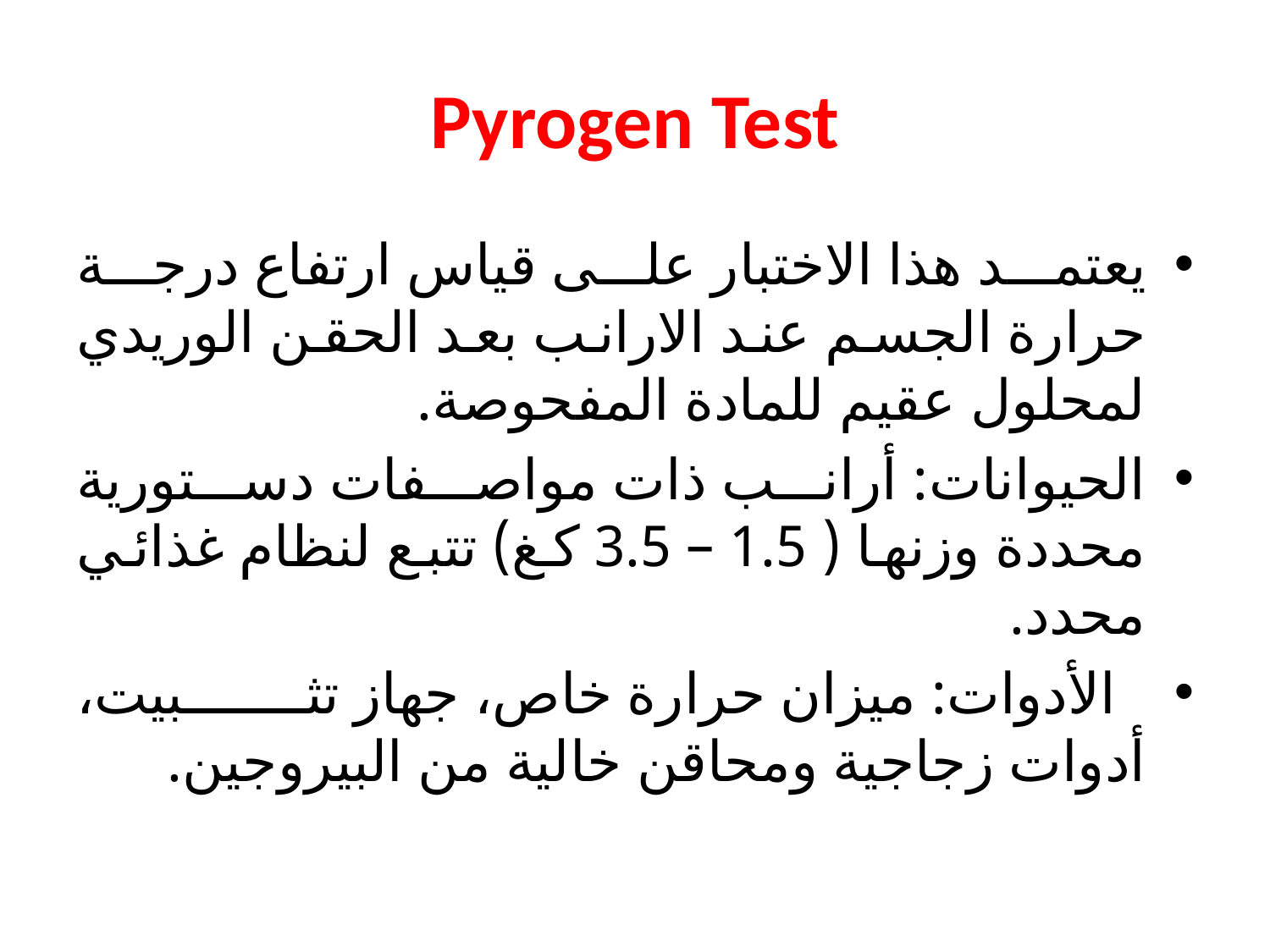

# Pyrogen Test
يعتمد هذا الاختبار على قياس ارتفاع درجة حرارة الجسم عند الارانب بعد الحقن الوريدي لمحلول عقيم للمادة المفحوصة.
الحيوانات: أرانب ذات مواصفات دستورية محددة وزنها ( 1.5 – 3.5 كغ) تتبع لنظام غذائي محدد.
  الأدوات: ميزان حرارة خاص، جهاز تثبيت، أدوات زجاجية ومحاقن خالية من البيروجين.